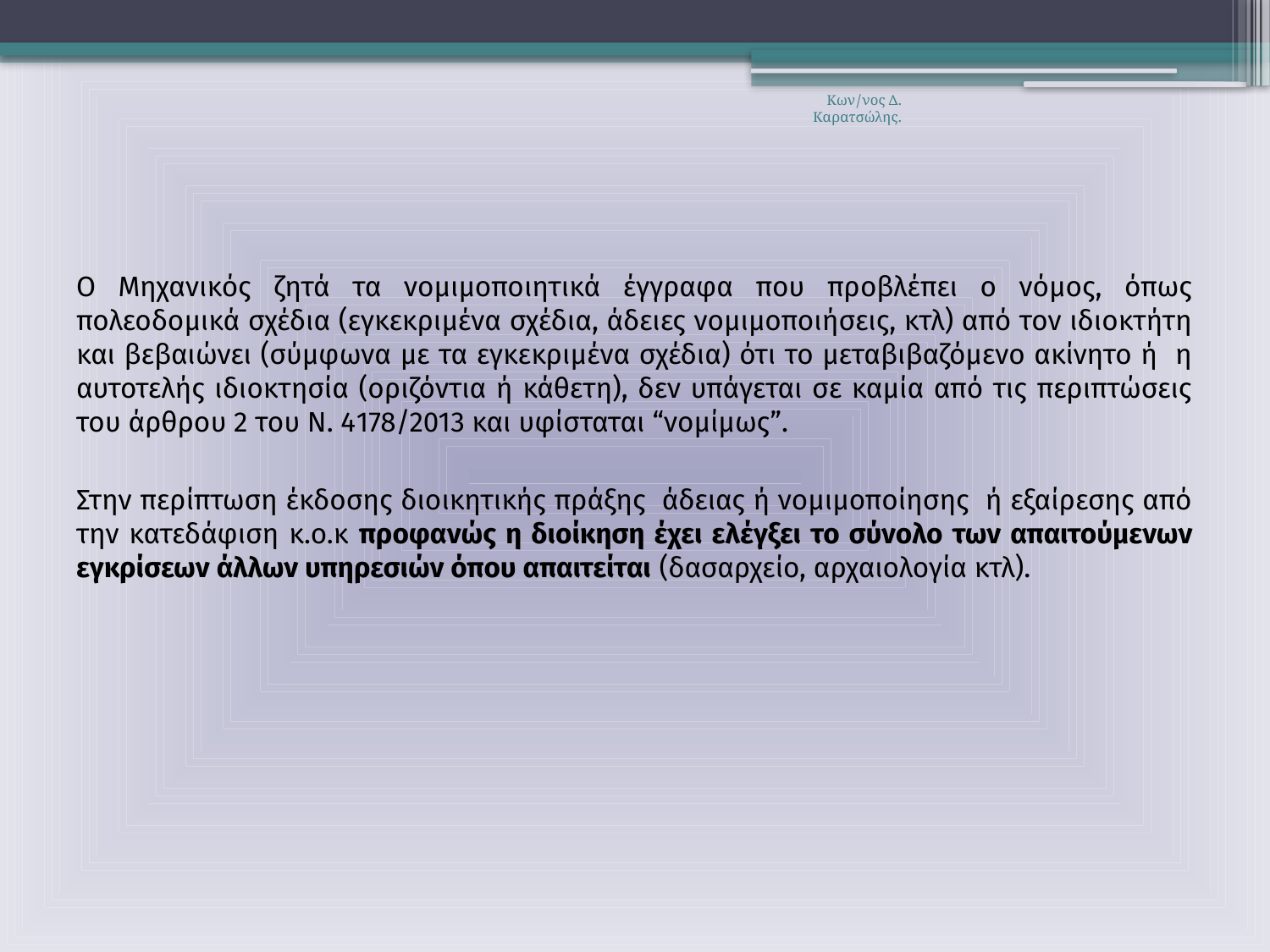

Κων/νος Δ. Καρατσώλης.
O Μηχανικός ζητά τα νομιμοποιητικά έγγραφα που προβλέπει ο νόμος, όπως πολεοδομικά σχέδια (εγκεκριμένα σχέδια, άδειες νομιμοποιήσεις, κτλ) από τον ιδιοκτήτη και βεβαιώνει (σύμφωνα με τα εγκεκριμένα σχέδια) ότι το μεταβιβαζόμενο ακίνητο ή  η αυτοτελής ιδιοκτησία (οριζόντια ή κάθετη), δεν υπάγεται σε καμία από τις περιπτώσεις του άρθρου 2 του Ν. 4178/2013 και υφίσταται “νομίμως”.

Στην περίπτωση έκδοσης διοικητικής πράξης  άδειας ή νομιμοποίησης  ή εξαίρεσης από την κατεδάφιση κ.ο.κ προφανώς η διοίκηση έχει ελέγξει το σύνολο των απαιτούμενων εγκρίσεων άλλων υπηρεσιών όπου απαιτείται (δασαρχείο, αρχαιολογία κτλ).